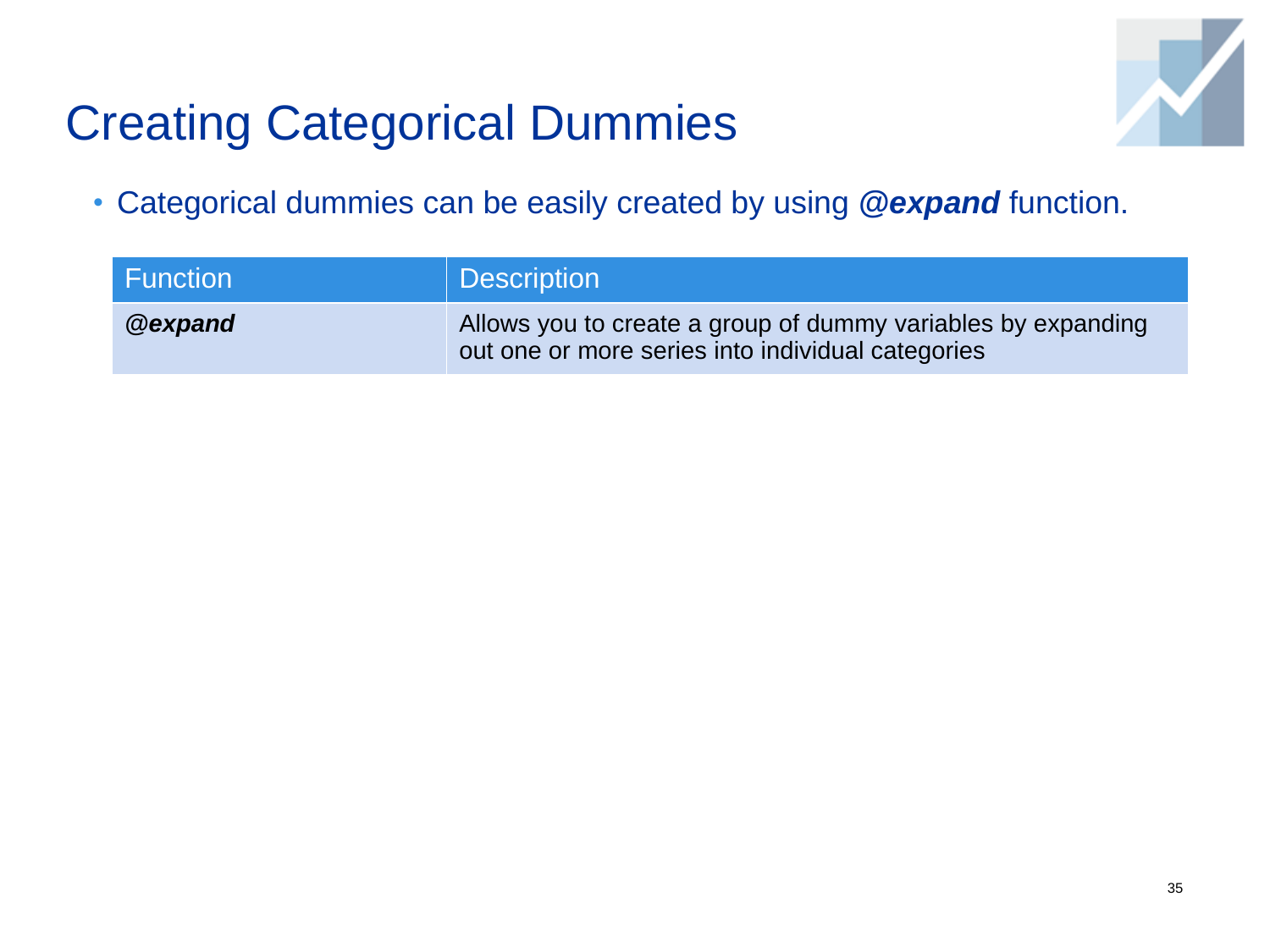

# Creating Categorical Dummies
Categorical dummies can be easily created by using @expand function.
| Function | Description |
| --- | --- |
| @expand | Allows you to create a group of dummy variables by expanding out one or more series into individual categories |
35